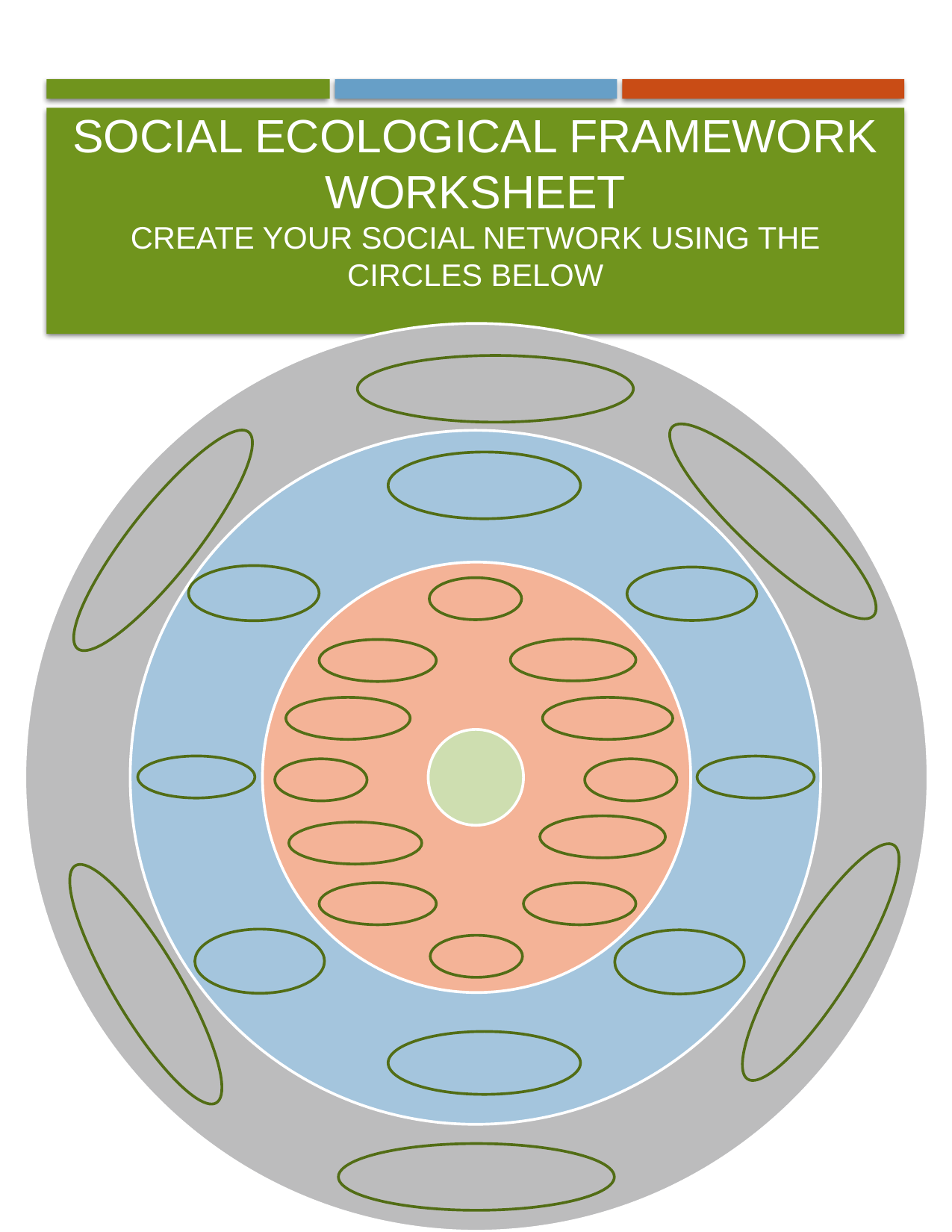

# Social ecological Framework Worksheet Create your social network using the circles below